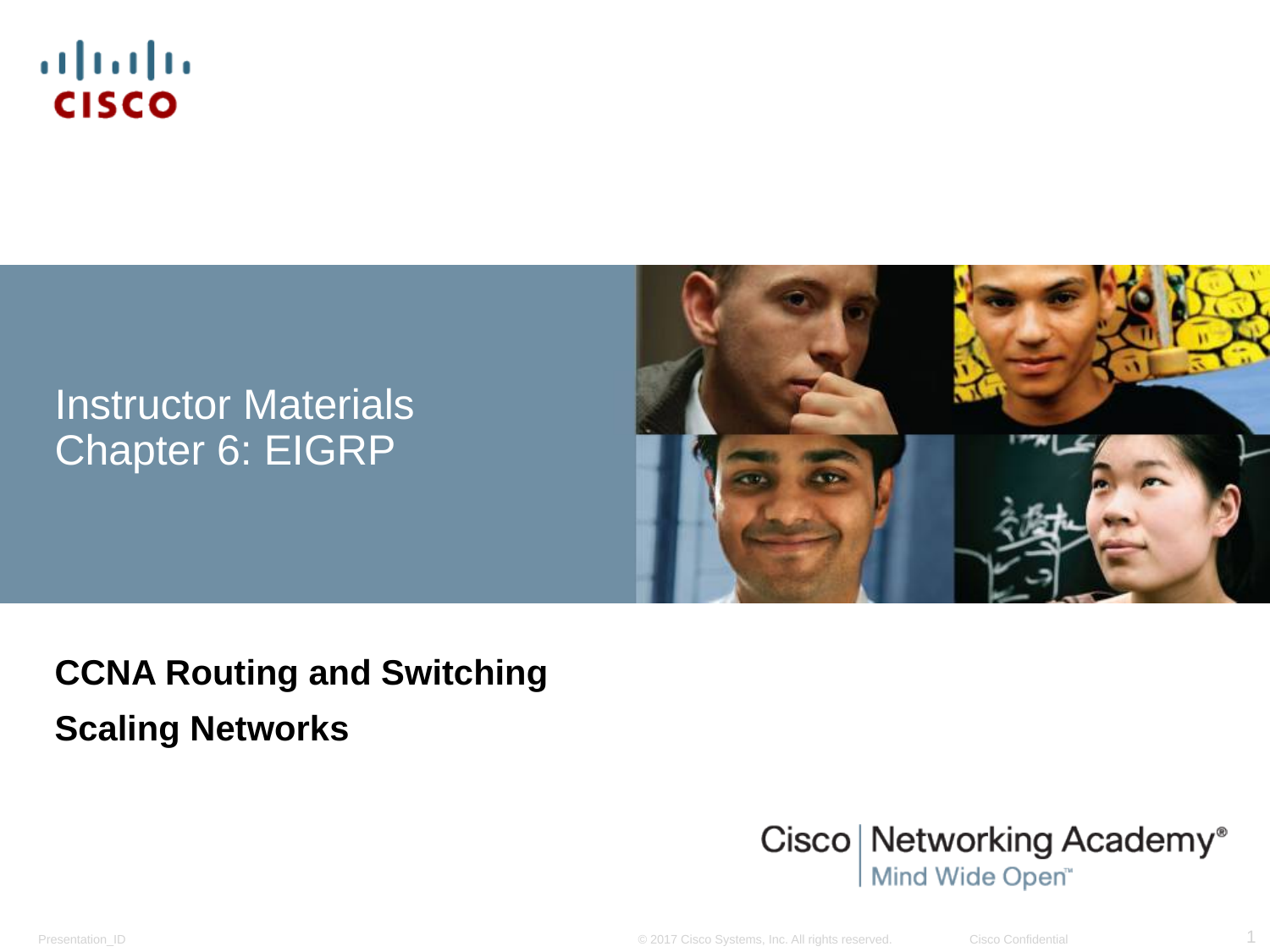

# Instructor Materials Chapter 6: EIGRP
CCNA Routing and Switching
Scaling Networks